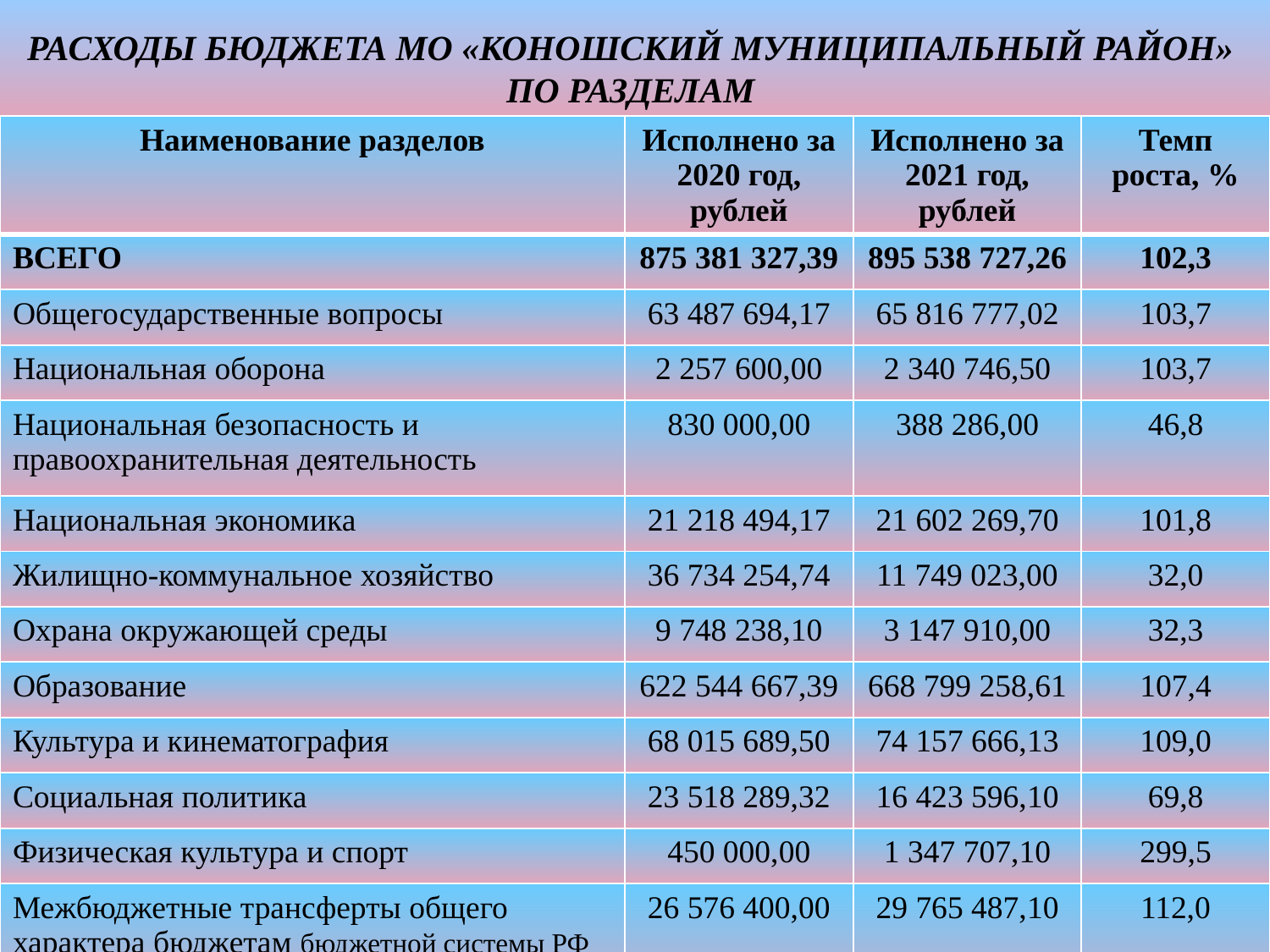

# РАСХОДЫ БЮДЖЕТА МО «КОНОШСКИЙ МУНИЦИПАЛЬНЫЙ РАЙОН» ПО РАЗДЕЛАМ
| Наименование разделов | Исполнено за 2020 год, рублей | Исполнено за 2021 год, рублей | Темп роста, % |
| --- | --- | --- | --- |
| ВСЕГО | 875 381 327,39 | 895 538 727,26 | 102,3 |
| Общегосударственные вопросы | 63 487 694,17 | 65 816 777,02 | 103,7 |
| Национальная оборона | 2 257 600,00 | 2 340 746,50 | 103,7 |
| Национальная безопасность и правоохранительная деятельность | 830 000,00 | 388 286,00 | 46,8 |
| Национальная экономика | 21 218 494,17 | 21 602 269,70 | 101,8 |
| Жилищно-коммунальное хозяйство | 36 734 254,74 | 11 749 023,00 | 32,0 |
| Охрана окружающей среды | 9 748 238,10 | 3 147 910,00 | 32,3 |
| Образование | 622 544 667,39 | 668 799 258,61 | 107,4 |
| Культура и кинематография | 68 015 689,50 | 74 157 666,13 | 109,0 |
| Социальная политика | 23 518 289,32 | 16 423 596,10 | 69,8 |
| Физическая культура и спорт | 450 000,00 | 1 347 707,10 | 299,5 |
| Межбюджетные трансферты общего характера бюджетам бюджетной системы РФ | 26 576 400,00 | 29 765 487,10 | 112,0 |